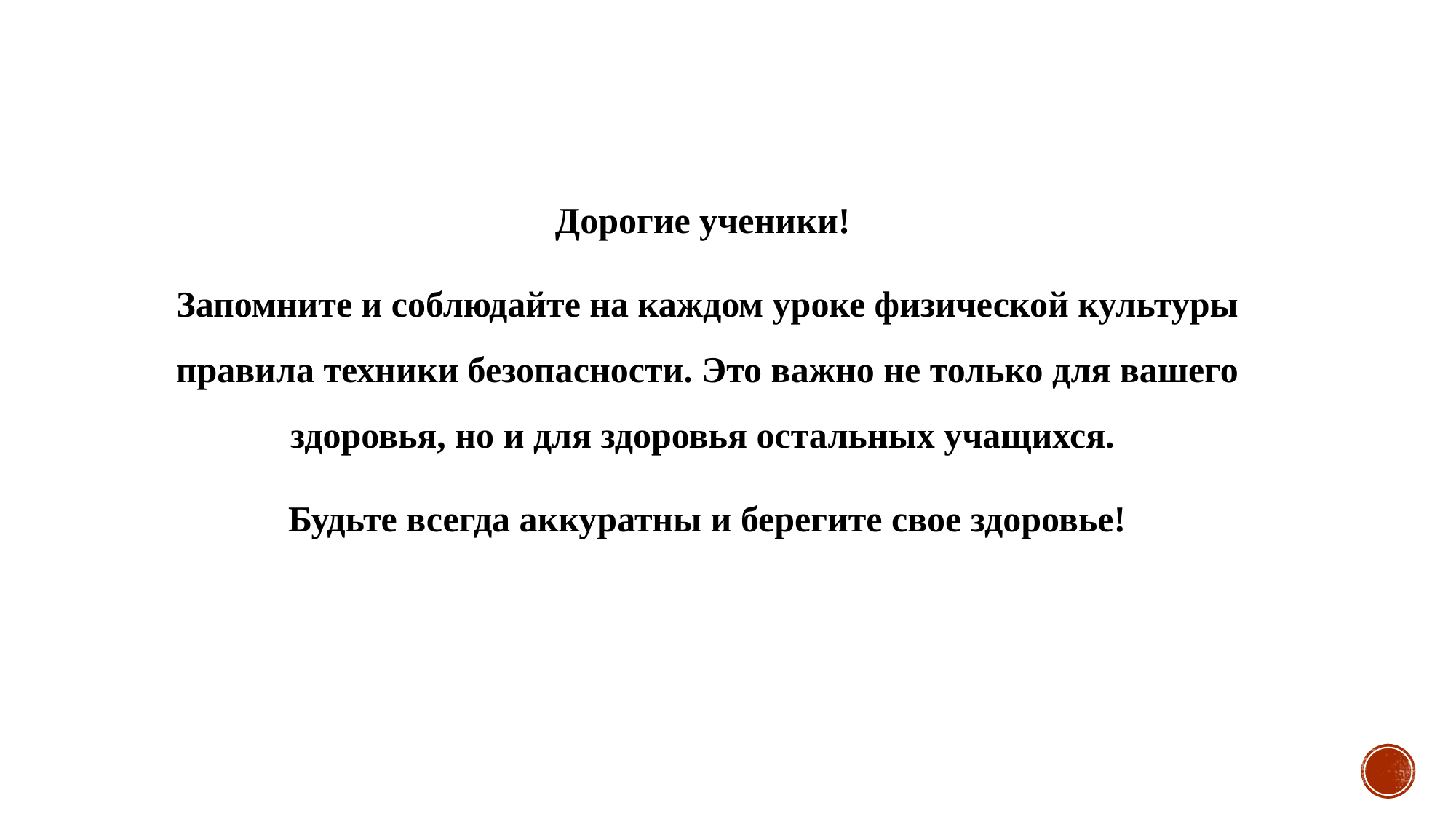

Дорогие ученики!
Запомните и соблюдайте на каждом уроке физической культуры правила техники безопасности. Это важно не только для вашего здоровья, но и для здоровья остальных учащихся.
Будьте всегда аккуратны и берегите свое здоровье!